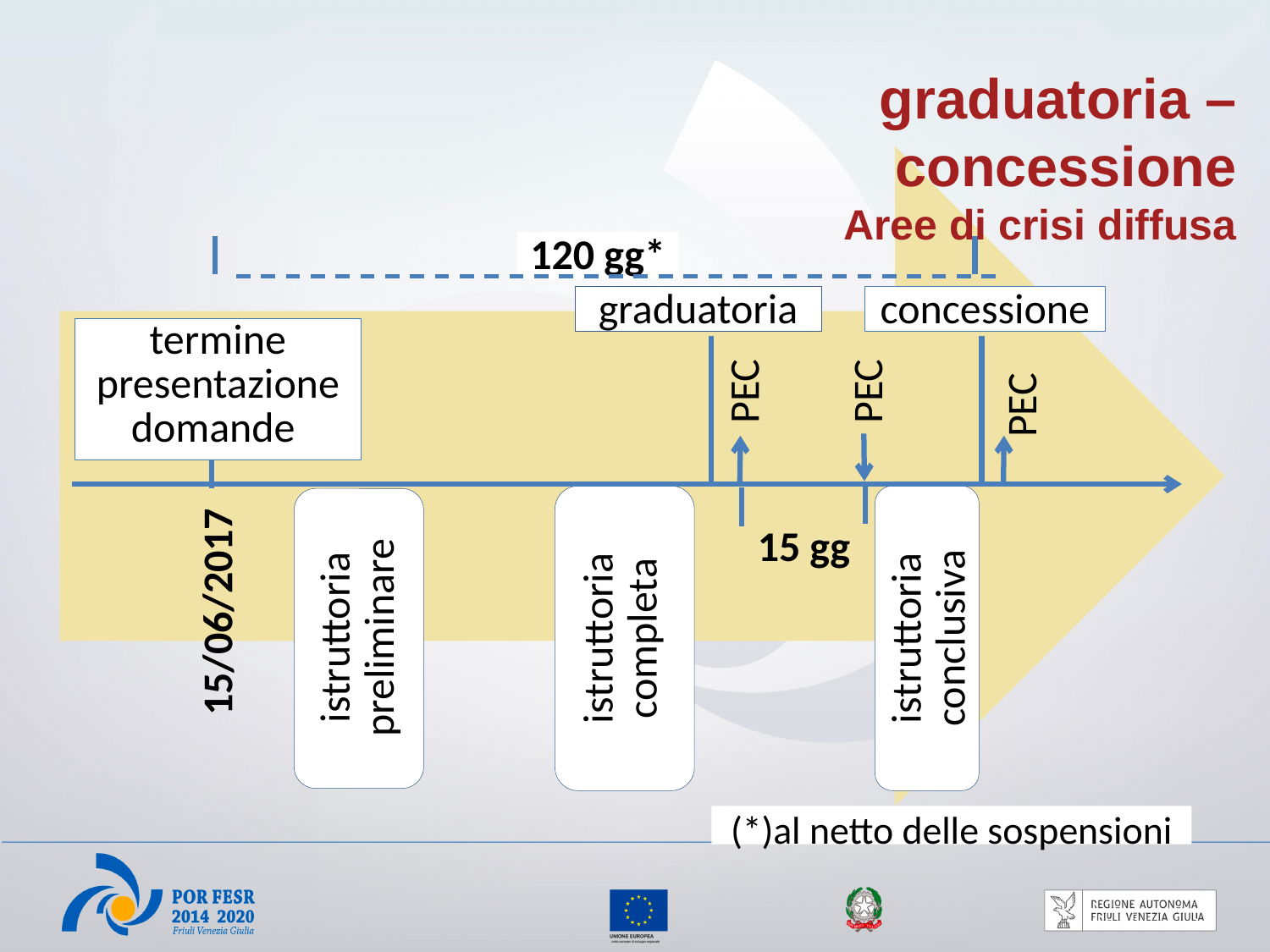

graduatoria – concessione
Aree di crisi diffusa

120 gg*
graduatoria
concessione
termine
presentazione domande
PEC
PEC
PEC

15 gg
15/06/2017
istruttoria
preliminare
istruttoria
completa
istruttoria
conclusiva
(*)al netto delle sospensioni